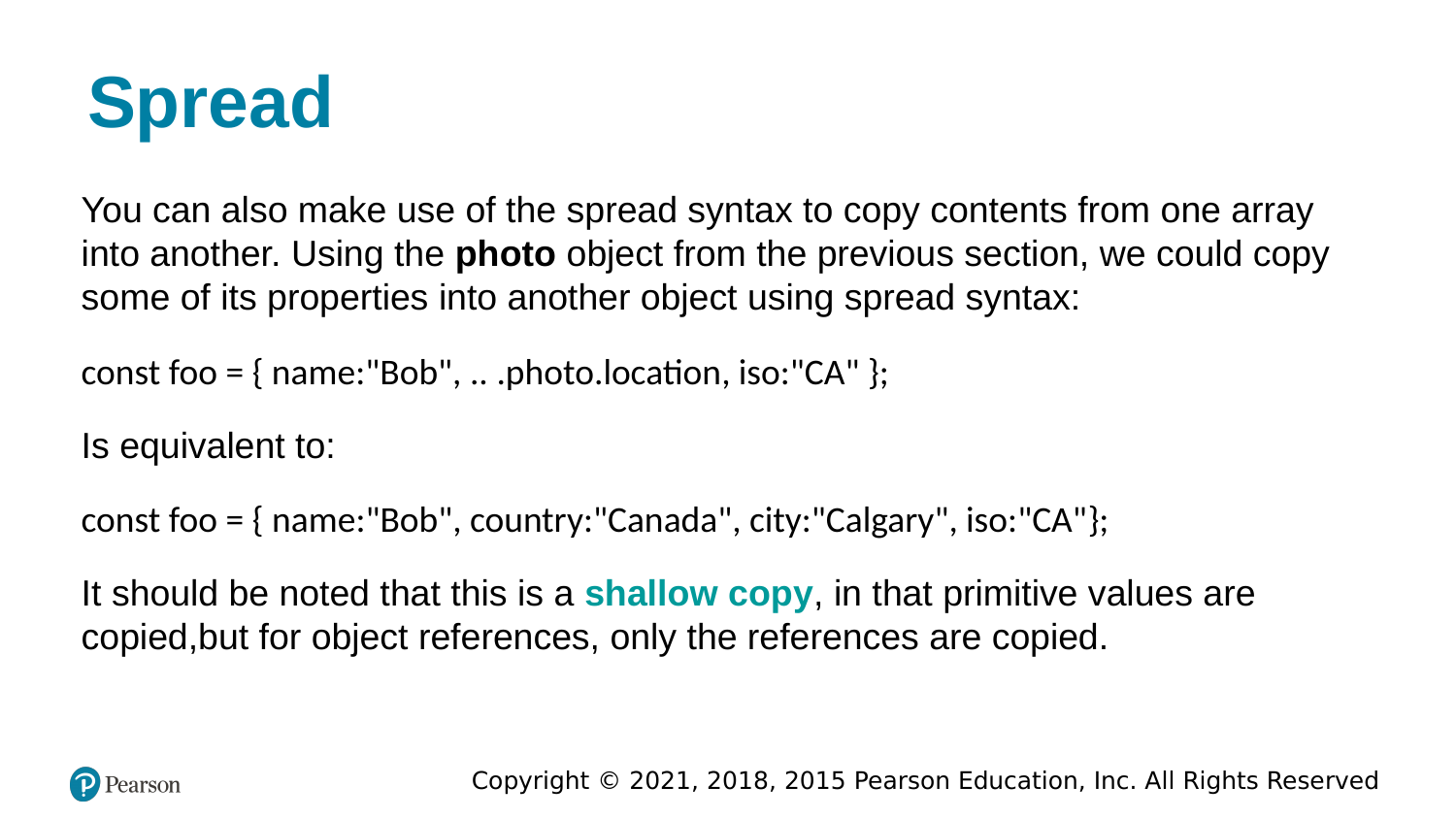

# Spread
You can also make use of the spread syntax to copy contents from one array into another. Using the photo object from the previous section, we could copy some of its properties into another object using spread syntax:
const foo = { name:"Bob", .. .photo.location, iso:"CA" };
Is equivalent to:
const foo = { name:"Bob", country:"Canada", city:"Calgary", iso:"CA"};
It should be noted that this is a shallow copy, in that primitive values are copied,but for object references, only the references are copied.